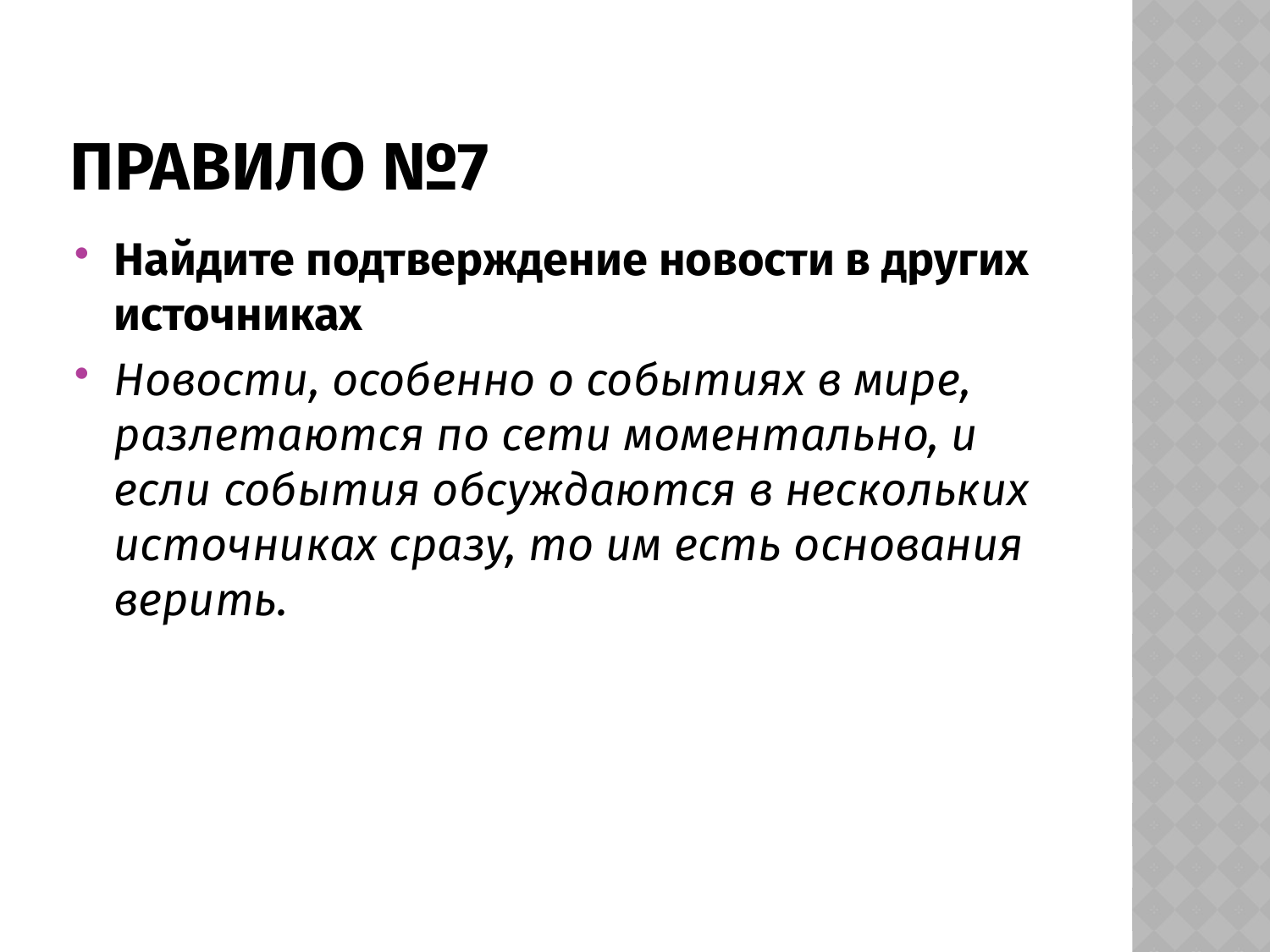

# Правило №7
Найдите подтверждение новости в других источниках
Новости, особенно о событиях в мире, разлетаются по сети моментально, и если события обсуждаются в нескольких источниках сразу, то им есть основания верить.